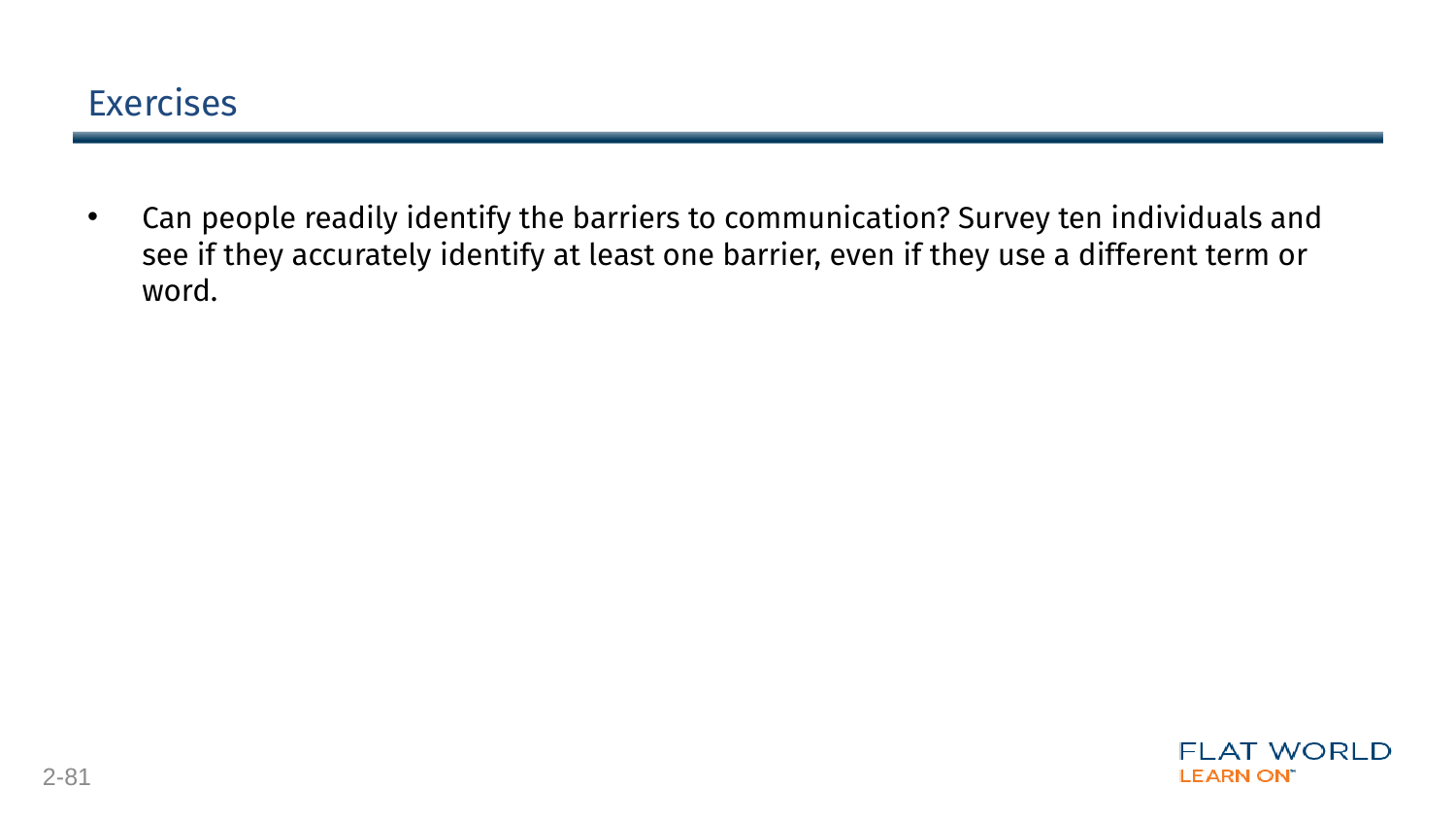

# Exercises
Can people readily identify the barriers to communication? Survey ten individuals and see if they accurately identify at least one barrier, even if they use a different term or word.
2-81